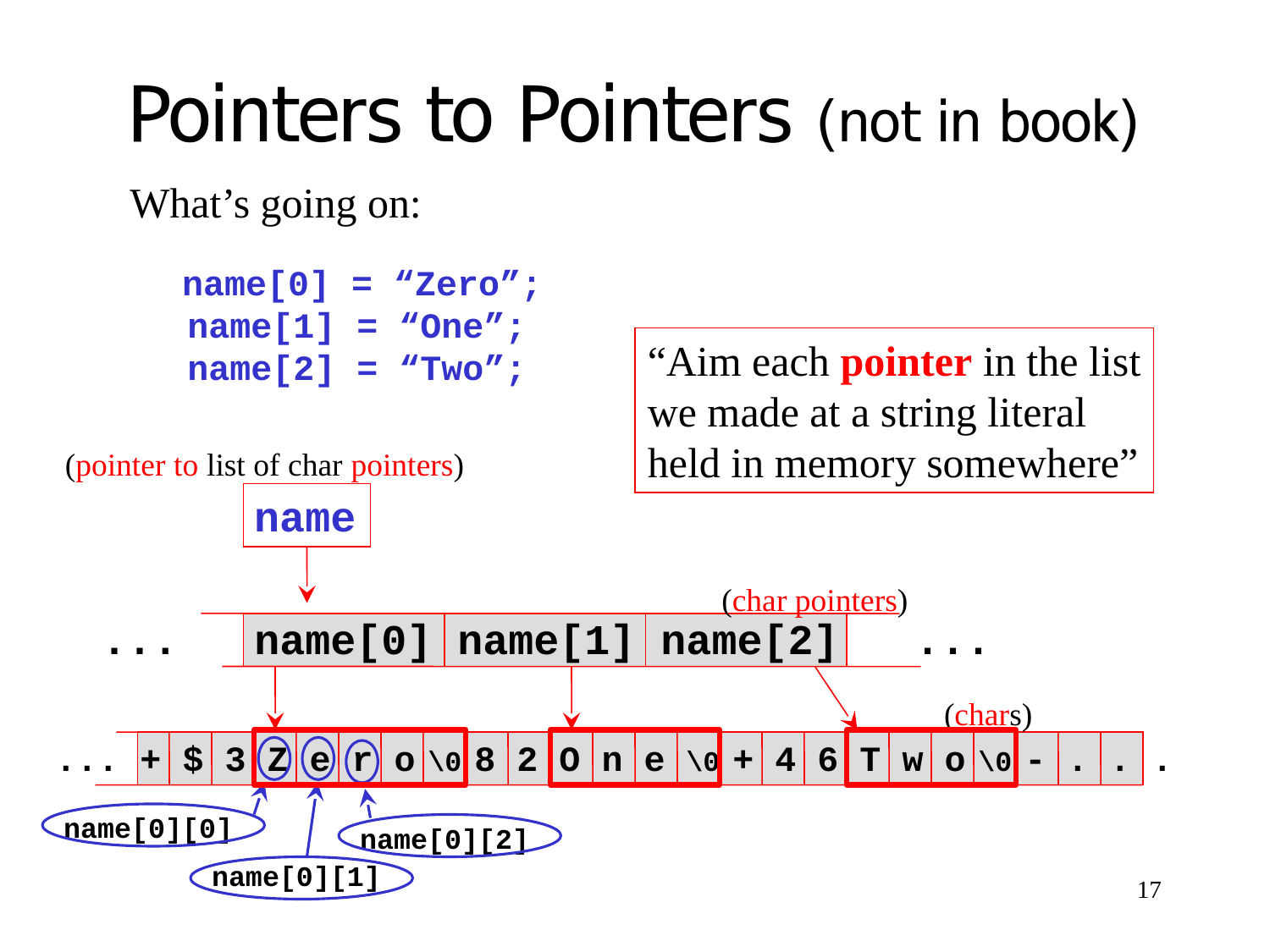

# Pointers to Pointers (not in book)
What’s going on:
  name[0] = “Zero”;
name[1] = “One”;
name[2] = “Two”;

“Aim each pointer in the list
we made at a string literal
held in memory somewhere”
(pointer to list of char pointers)

      name
...   name[0] name[1] name[2]   ...

(char pointers)

(chars)
... + $ 3 Z e r o \0 8 2 O n e \0 + 4 6 T w o \0 - . . .

name[0][0]

name[0][2]
name[0][1]

17